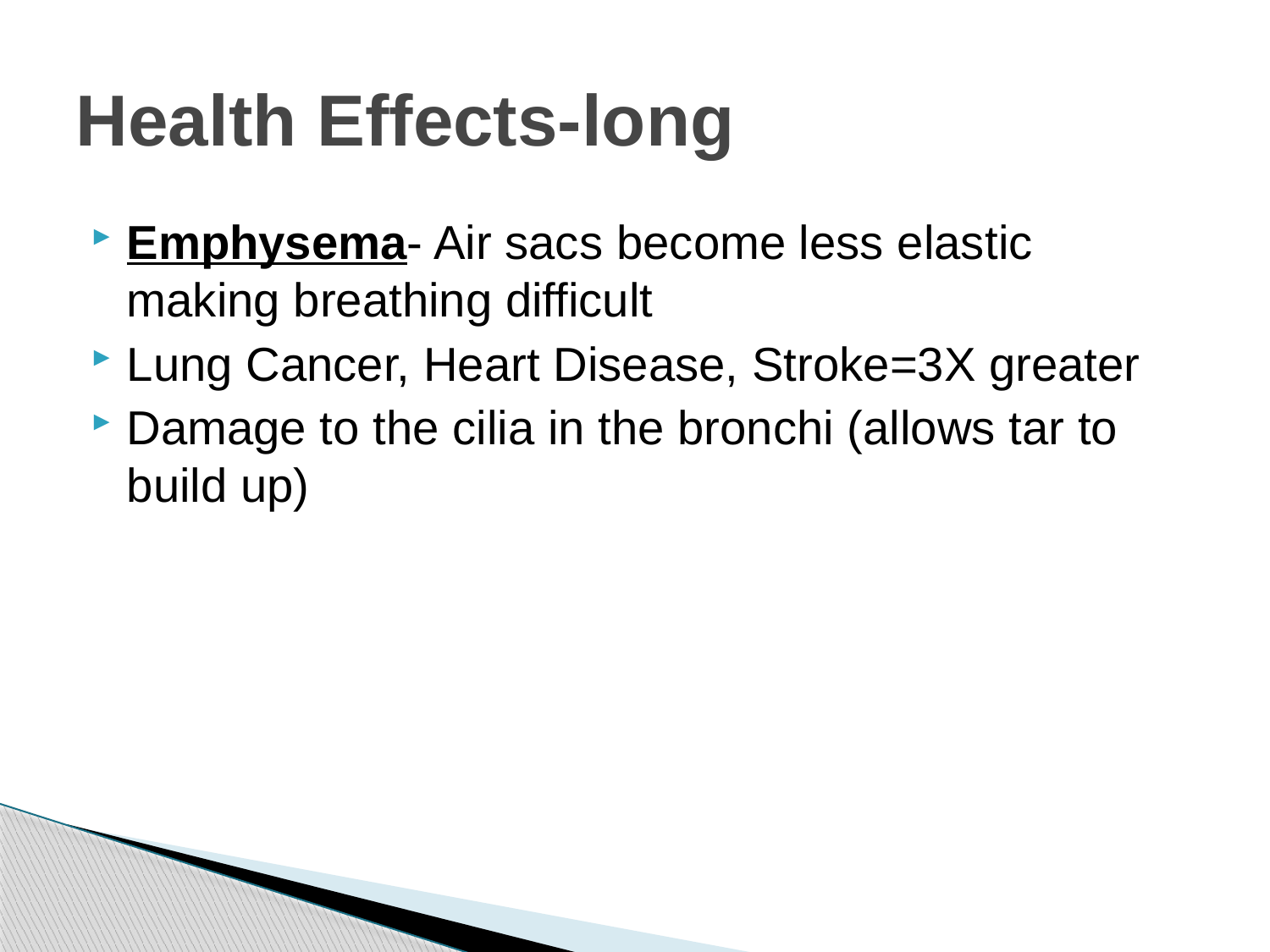

# Health Effects-long
Emphysema- Air sacs become less elastic making breathing difficult
Lung Cancer, Heart Disease, Stroke=3X greater
Damage to the cilia in the bronchi (allows tar to build up)